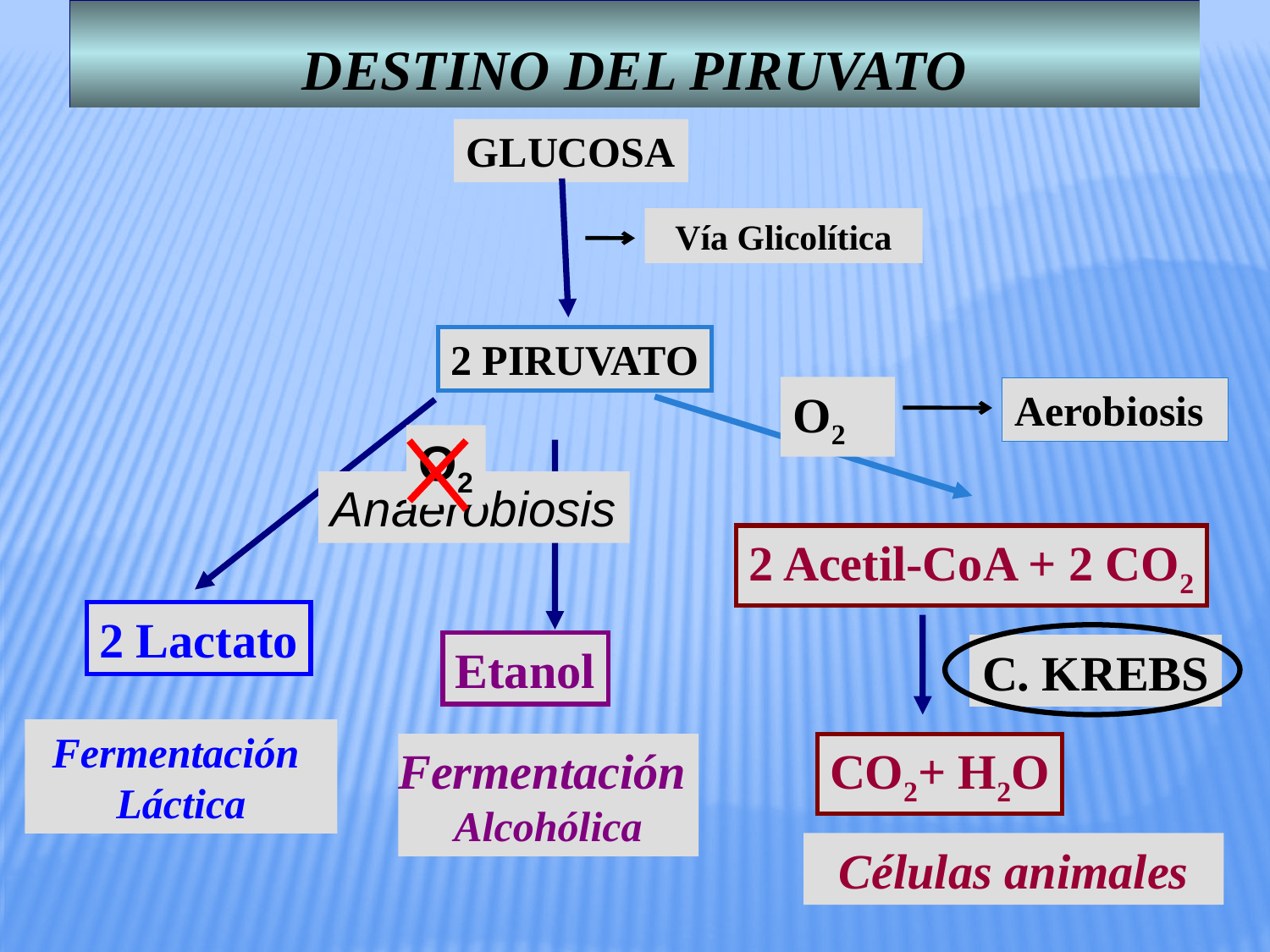

DESTINO DEL PIRUVATO
GLUCOSA

Vía Glicolítica
2 PIRUVATO
O2
Aerobiosis

O2

Anaerobiosis

2 Acetil-CoA + 2 CO2
2 Lactato

C. KREBS
Etanol
Fermentación
Láctica
Fermentación
Alcohólica
CO2+ H2O
Células animales